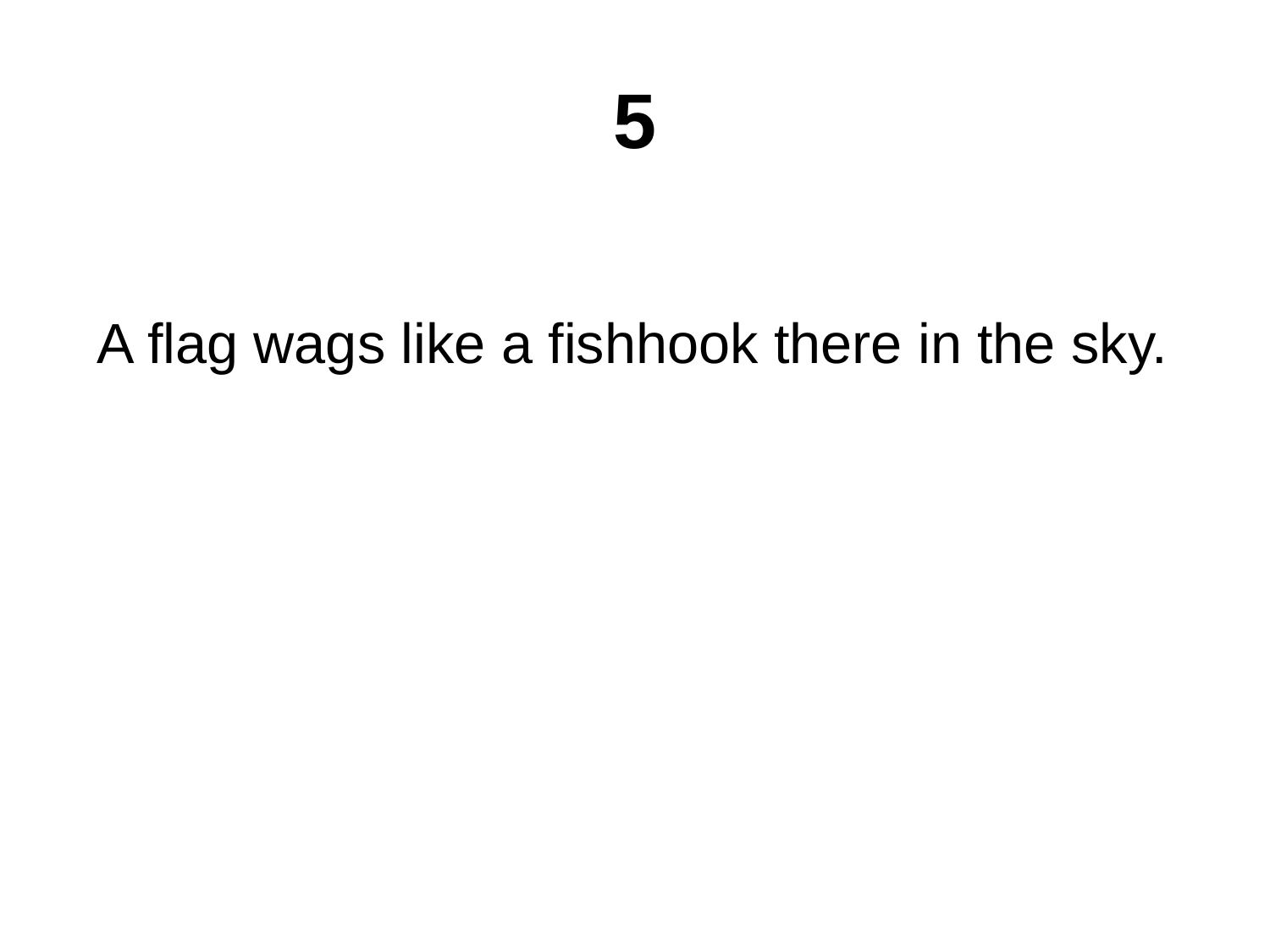

# 5

A flag wags like a fishhook there in the sky.